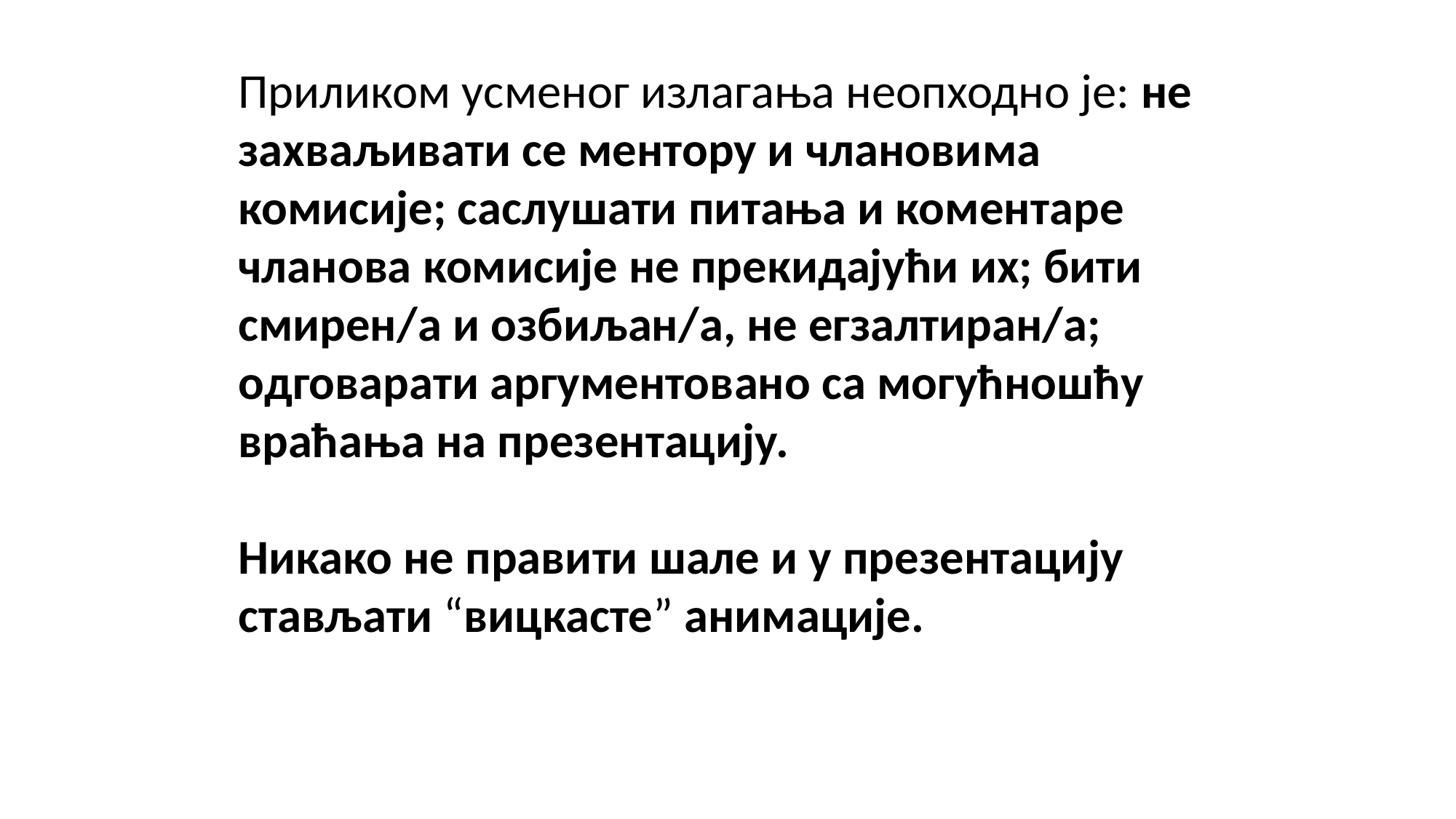

Приликом усменог излагања неопходно је: не захваљивати се ментору и члановима комисије; саслушати питања и коментаре чланова комисије не прекидајући их; бити смирен/а и озбиљан/а, не егзалтиран/а; одговарати аргументовано са могућношћу враћања на презентацију.

Никако не правити шале и у презентацију стављати “вицкасте” анимације.